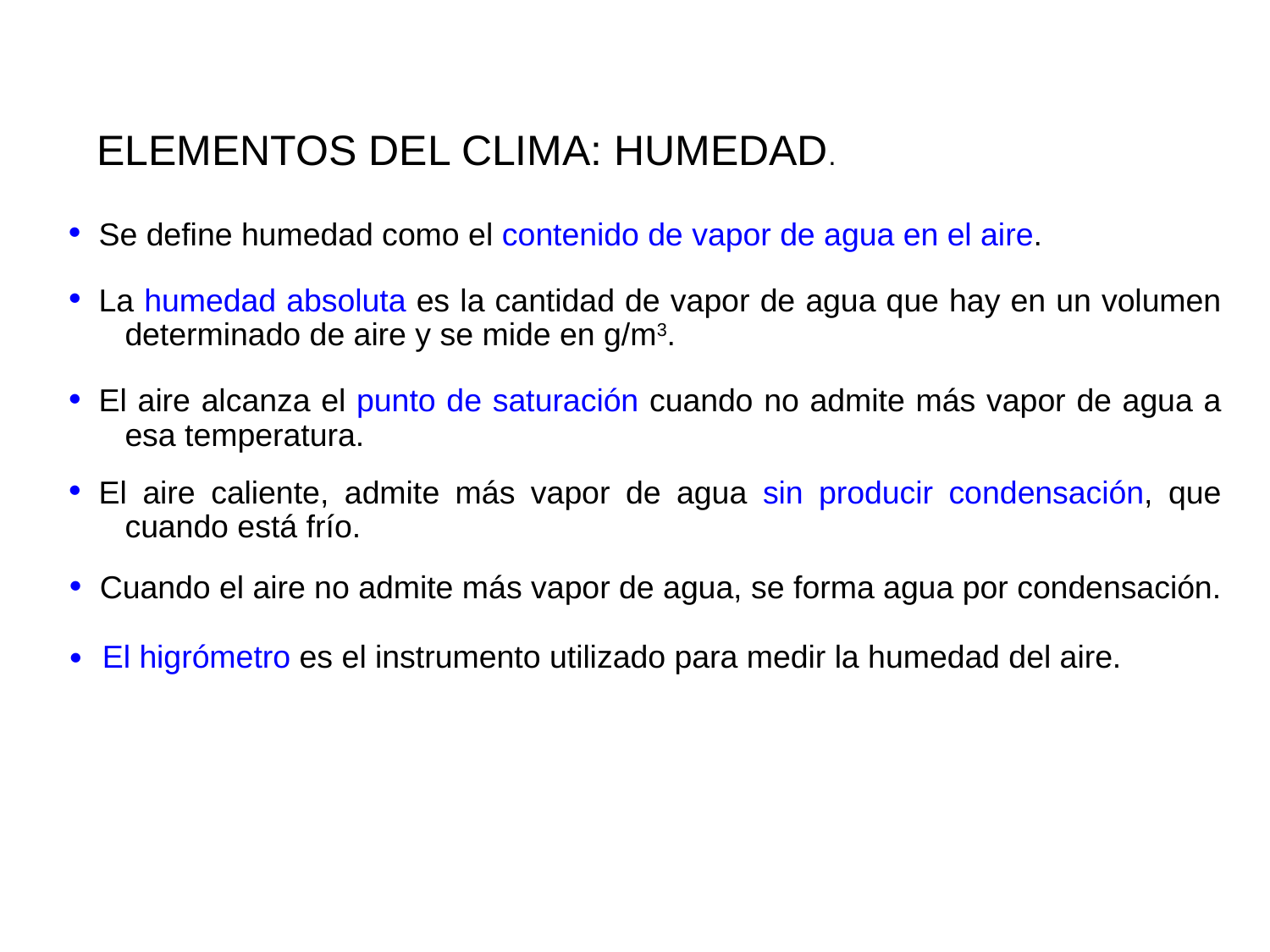

ELEMENTOS DEL CLIMA: HUMEDAD.
Se define humedad como el contenido de vapor de agua en el aire.
•
La humedad absoluta es la cantidad de vapor de agua que hay en un volumen determinado de aire y se mide en g/m3.
•
El aire alcanza el punto de saturación cuando no admite más vapor de agua a esa temperatura.
•
El aire caliente, admite más vapor de agua sin producir condensación, que cuando está frío.
•
Cuando el aire no admite más vapor de agua, se forma agua por condensación.
•
El higrómetro es el instrumento utilizado para medir la humedad del aire.
•